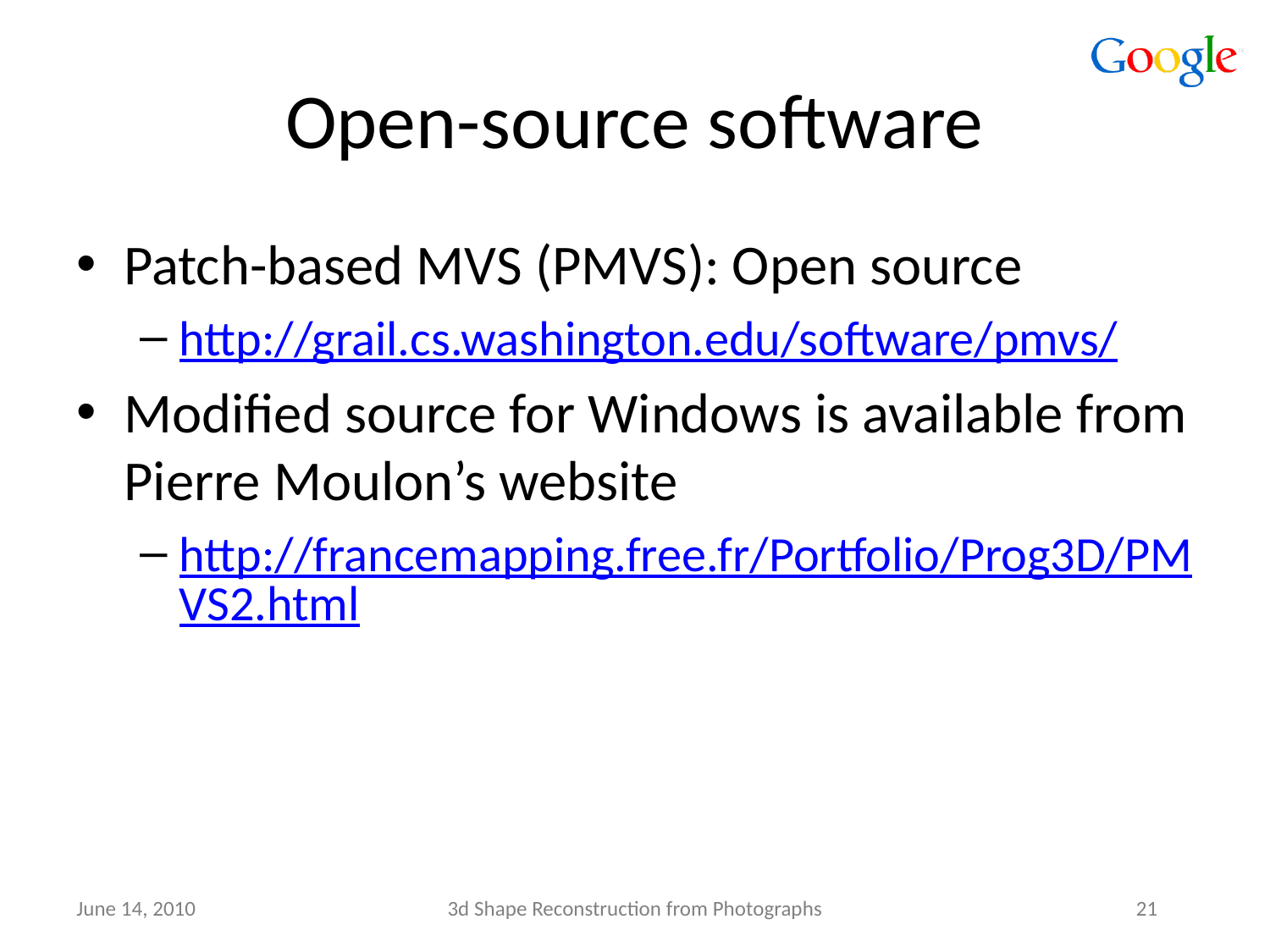

# Open-source software
Patch-based MVS (PMVS): Open source
http://grail.cs.washington.edu/software/pmvs/
Modified source for Windows is available from Pierre Moulon’s website
http://francemapping.free.fr/Portfolio/Prog3D/PMVS2.html